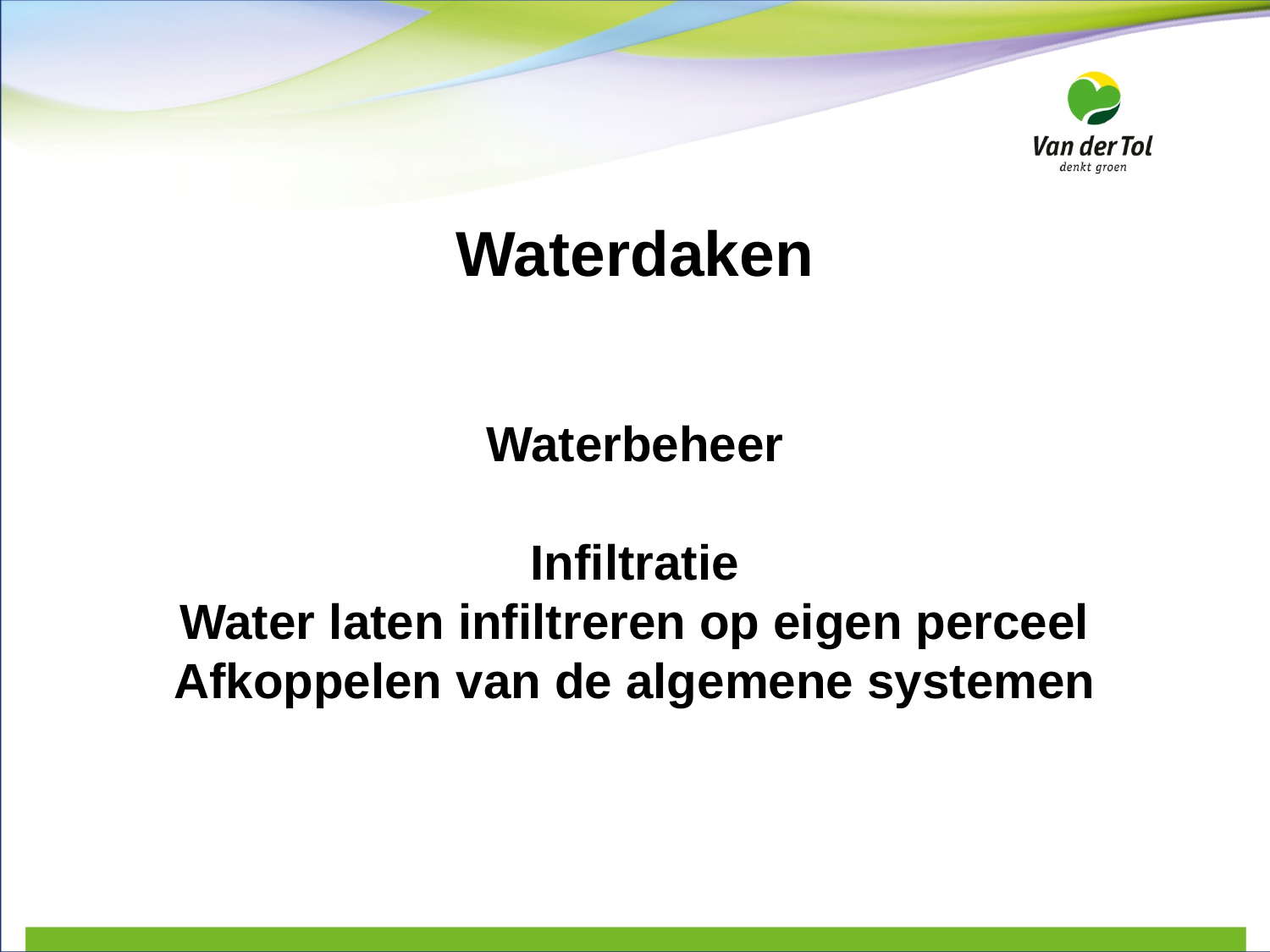

# Waterdaken
Waterbeheer

Infiltratie
Water laten infiltreren op eigen perceel
Afkoppelen van de algemene systemen